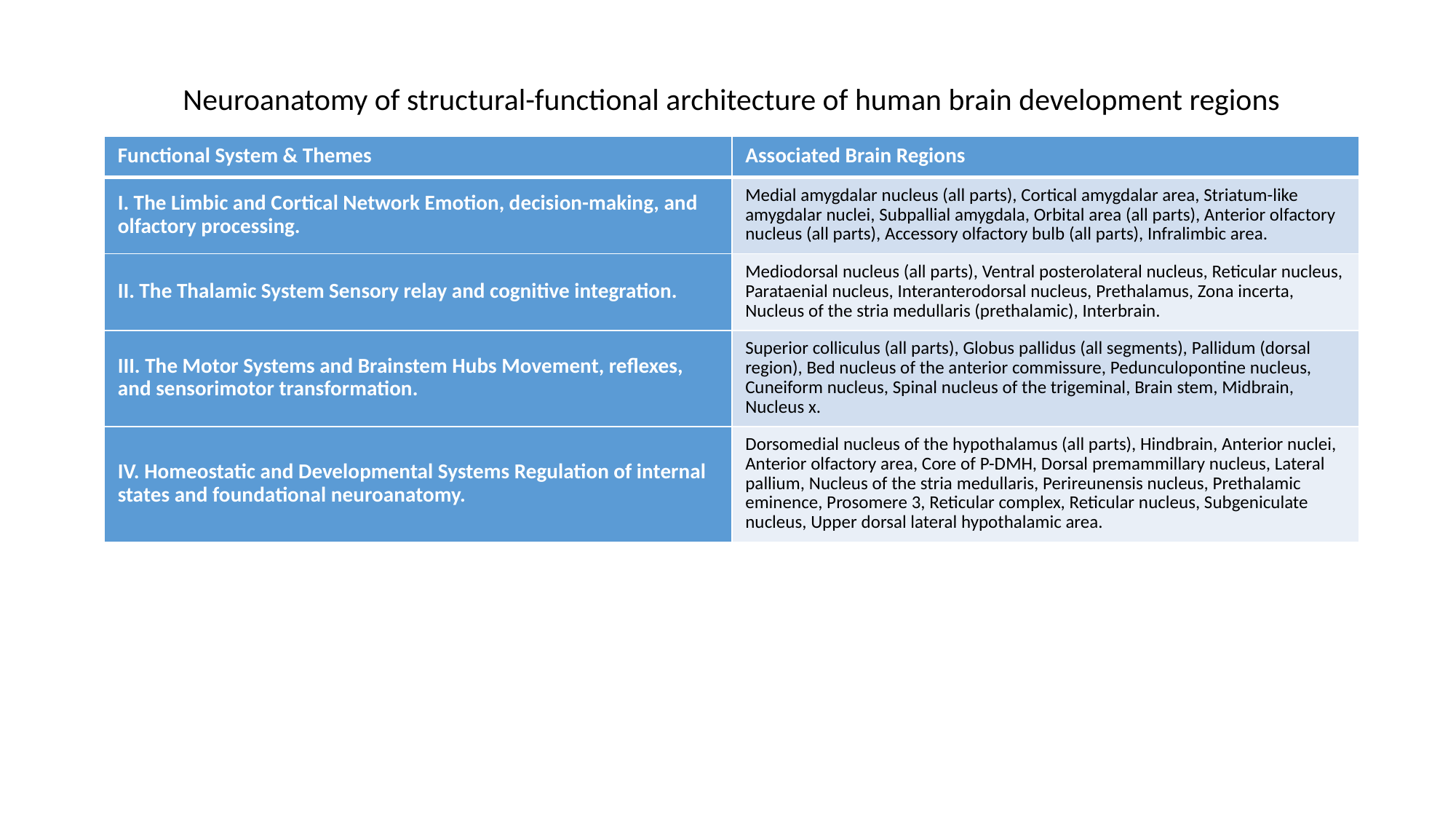

Neuroanatomy of structural-functional architecture of human brain development regions
| Functional System & Themes | Associated Brain Regions |
| --- | --- |
| I. The Limbic and Cortical Network Emotion, decision-making, and olfactory processing. | Medial amygdalar nucleus (all parts), Cortical amygdalar area, Striatum-like amygdalar nuclei, Subpallial amygdala, Orbital area (all parts), Anterior olfactory nucleus (all parts), Accessory olfactory bulb (all parts), Infralimbic area. |
| II. The Thalamic System Sensory relay and cognitive integration. | Mediodorsal nucleus (all parts), Ventral posterolateral nucleus, Reticular nucleus, Parataenial nucleus, Interanterodorsal nucleus, Prethalamus, Zona incerta, Nucleus of the stria medullaris (prethalamic), Interbrain. |
| III. The Motor Systems and Brainstem Hubs Movement, reflexes, and sensorimotor transformation. | Superior colliculus (all parts), Globus pallidus (all segments), Pallidum (dorsal region), Bed nucleus of the anterior commissure, Pedunculopontine nucleus, Cuneiform nucleus, Spinal nucleus of the trigeminal, Brain stem, Midbrain, Nucleus x. |
| IV. Homeostatic and Developmental Systems Regulation of internal states and foundational neuroanatomy. | Dorsomedial nucleus of the hypothalamus (all parts), Hindbrain, Anterior nuclei, Anterior olfactory area, Core of P-DMH, Dorsal premammillary nucleus, Lateral pallium, Nucleus of the stria medullaris, Perireunensis nucleus, Prethalamic eminence, Prosomere 3, Reticular complex, Reticular nucleus, Subgeniculate nucleus, Upper dorsal lateral hypothalamic area. |